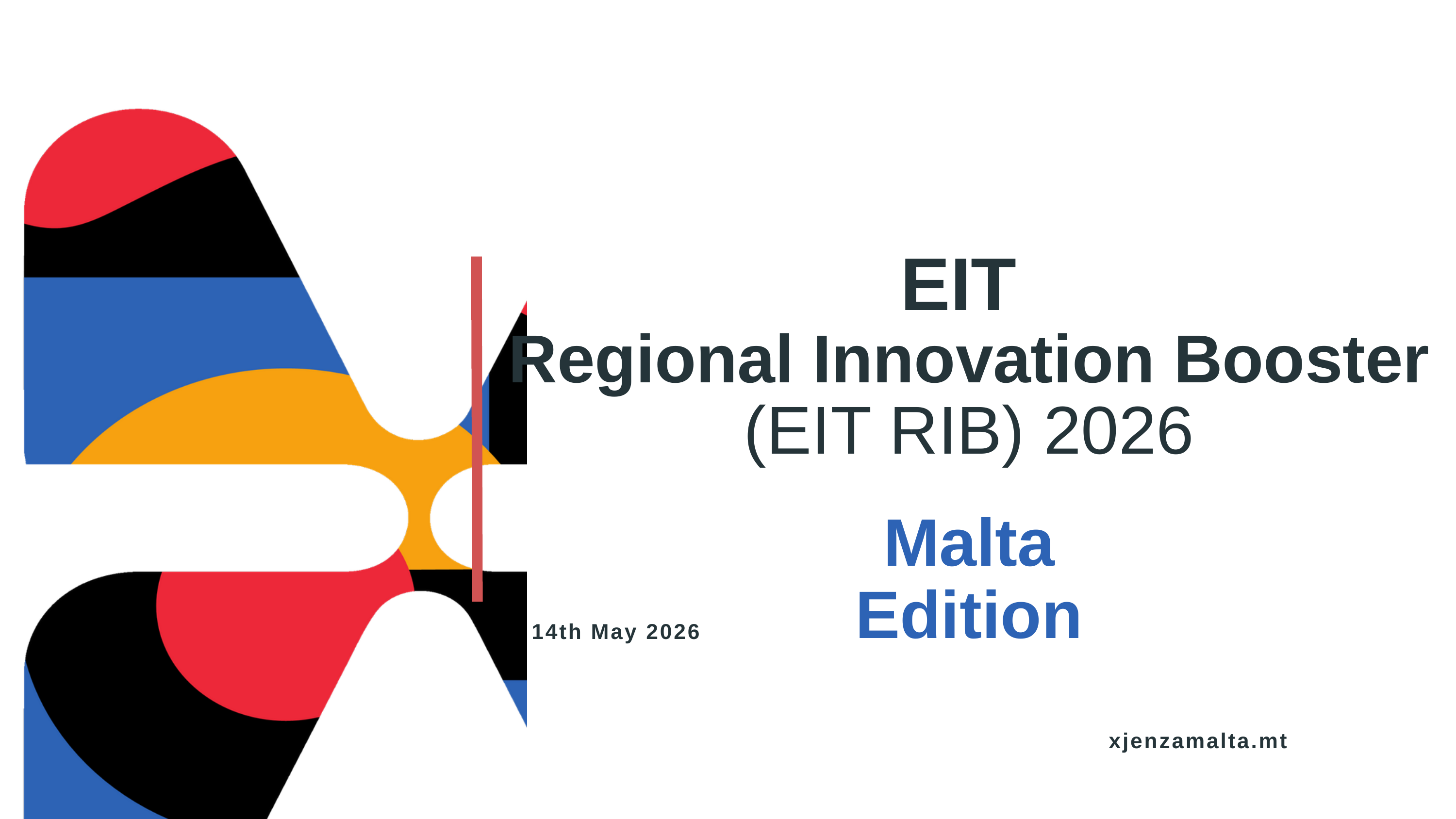

EIT
Regional Innovation Booster (EIT RIB) 2026

Malta Edition

14th May 2026

xjenzamalta.mt